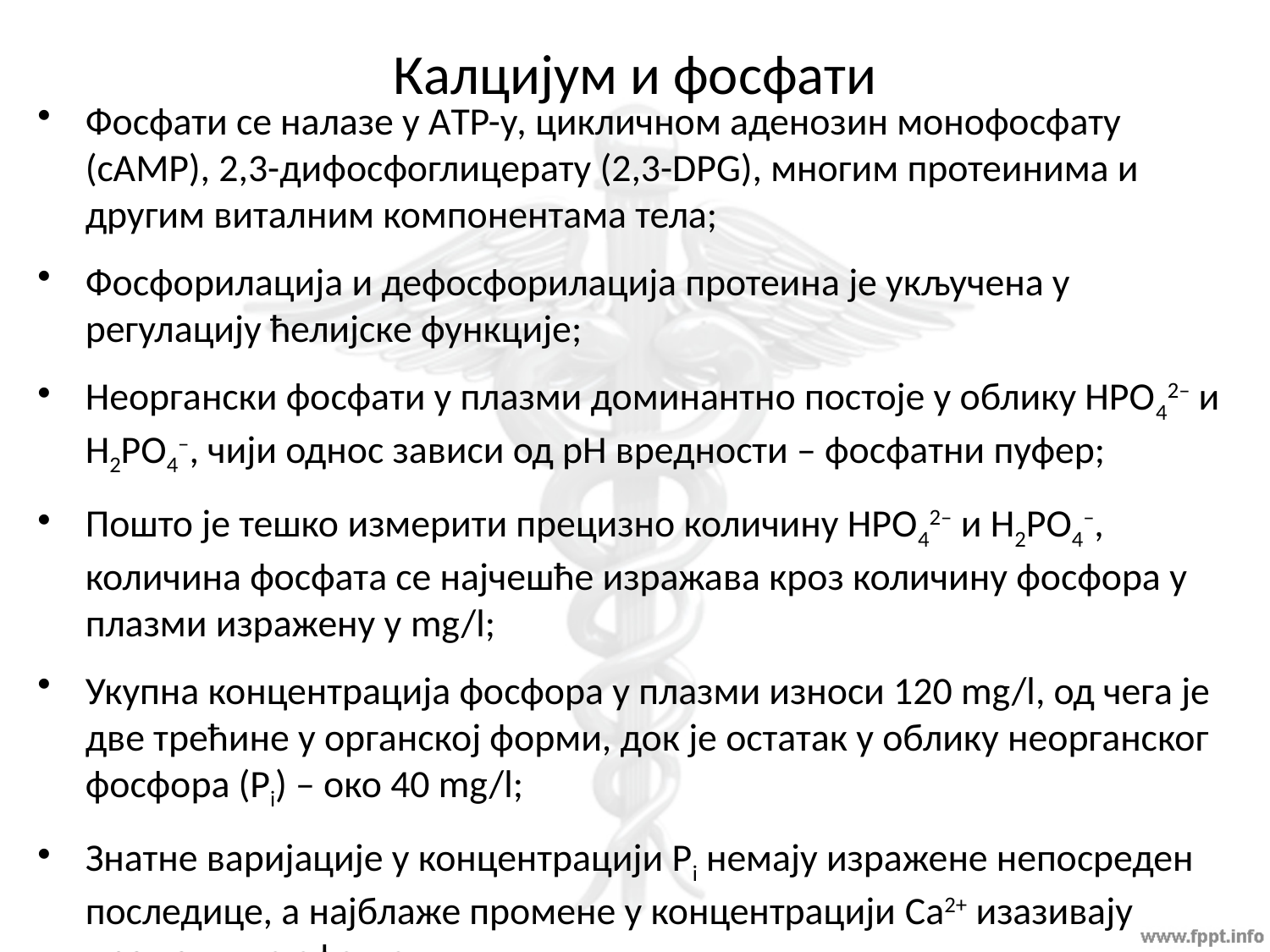

# Калцијум и фосфати
Фосфати се налазе у AТP-у, цикличном аденозин монофосфату (cAMP), 2,3-дифосфоглицерату (2,3-DPG), многим протеинима и другим виталним компонентама тела;

Фосфорилација и дефосфорилација протеина је укључена у регулацију ћелијске функције;

Неоргански фосфати у плазми доминантно постоје у облику HPO42– и H2PO4–, чији однос зависи од рН вредности – фосфатни пуфер;

Пошто је тешко измерити прецизно количину HPO42– и H2PO4–, количина фосфата се најчешће изражава кроз количину фосфора у плазми изражену у mg/l;

Укупна концентрација фосфора у плазми износи 120 mg/l, од чега је две трећине у органској форми, док је остатак у облику неорганског фосфора (Pi) – око 40 mg/l;

Знатне варијације у концентрацији Pi немају изражене непосреден последице, а најблаже промене у концентрацији Са2+ изазивају драматичне ефекте.